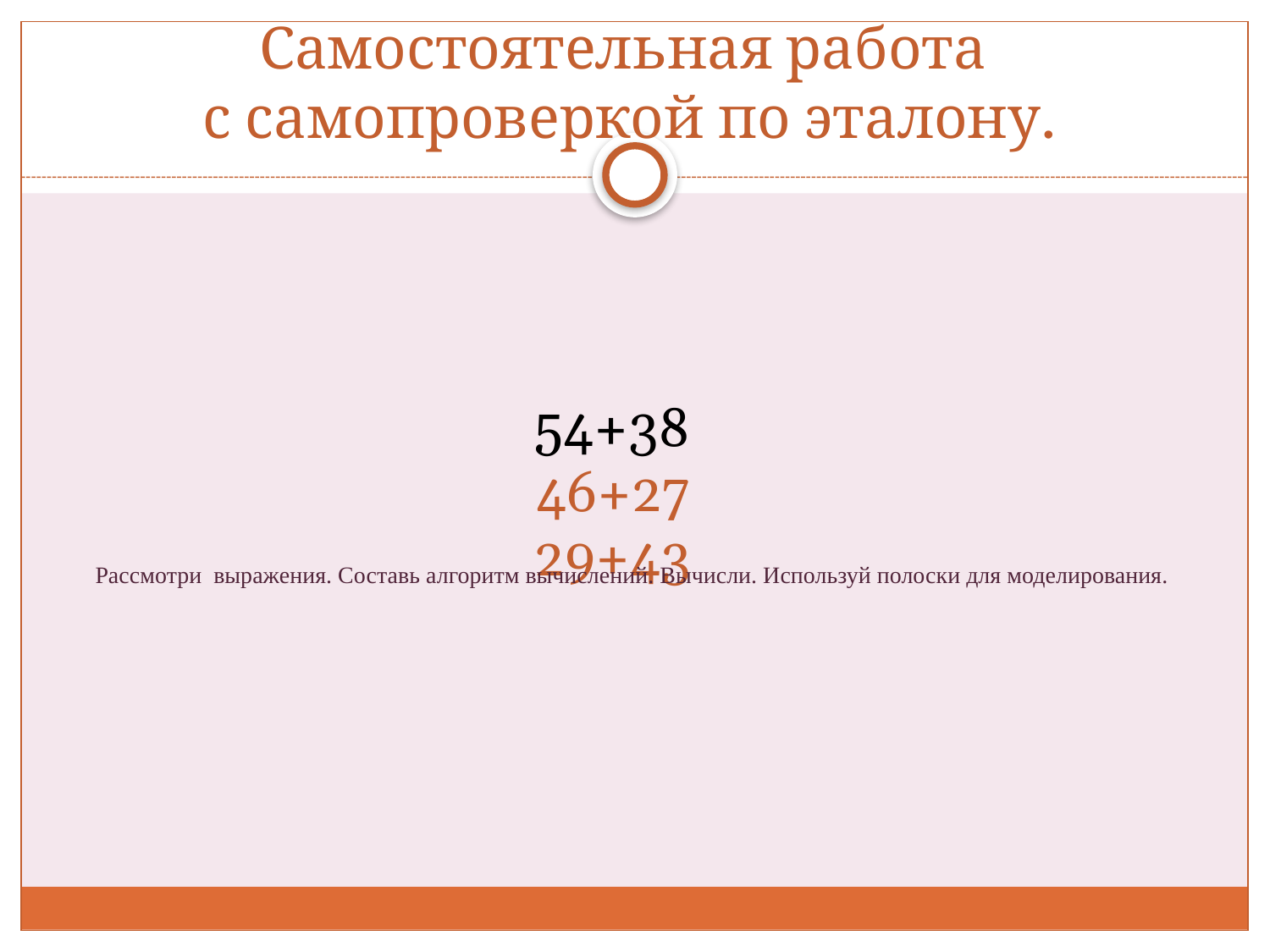

Самостоятельная работа
с самопроверкой по эталону.
# 54+38 46+27 29+43

   Рассмотри  выражения. Составь алгоритм вычислений. Вычисли. Используй полоски для моделирования.